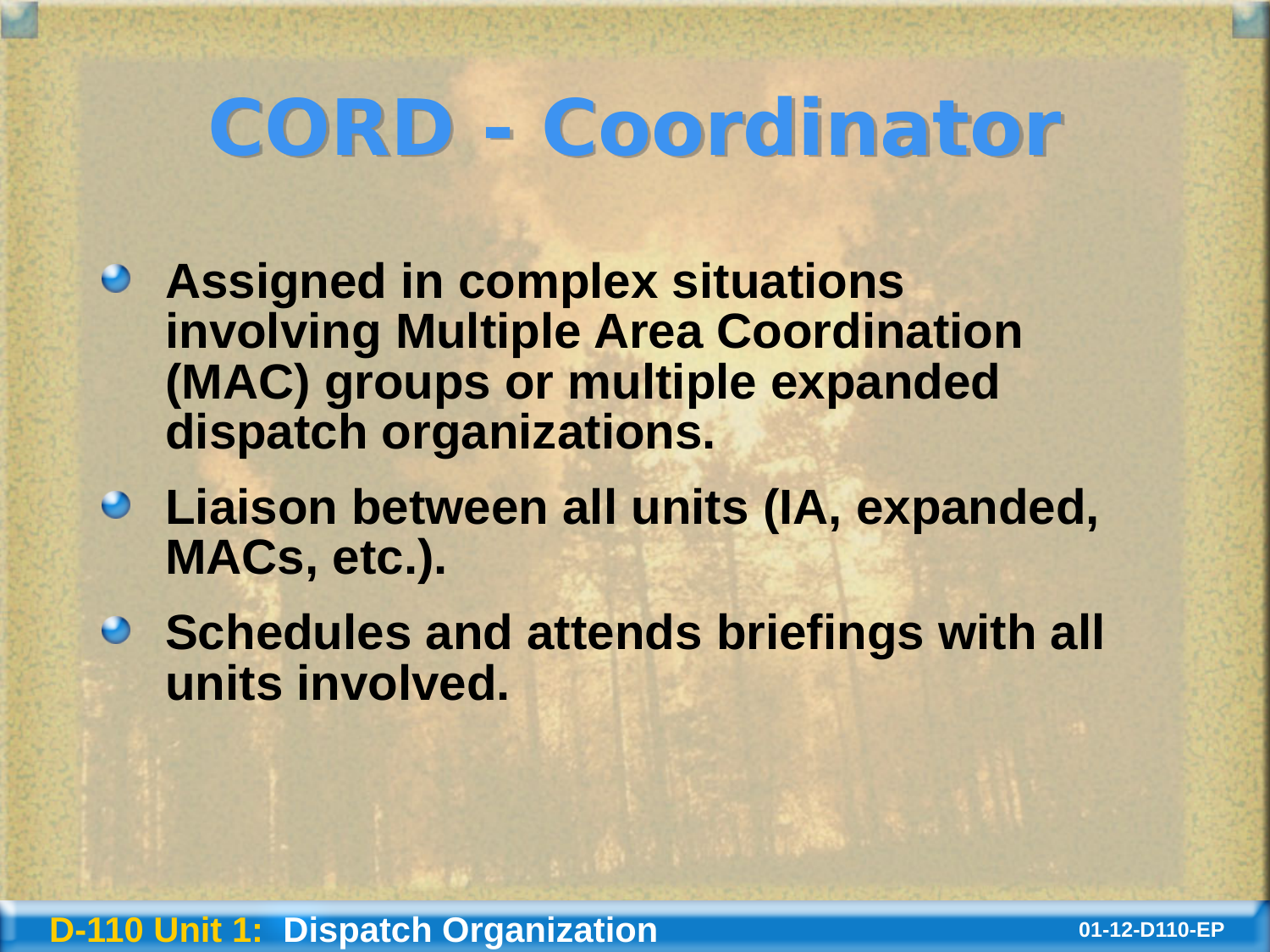

# CORD - Coordinator
Assigned in complex situations involving Multiple Area Coordination (MAC) groups or multiple expanded dispatch organizations.
Liaison between all units (IA, expanded, MACs, etc.).
Schedules and attends briefings with all units involved.

D-110 Unit 1:  Dispatch Organization